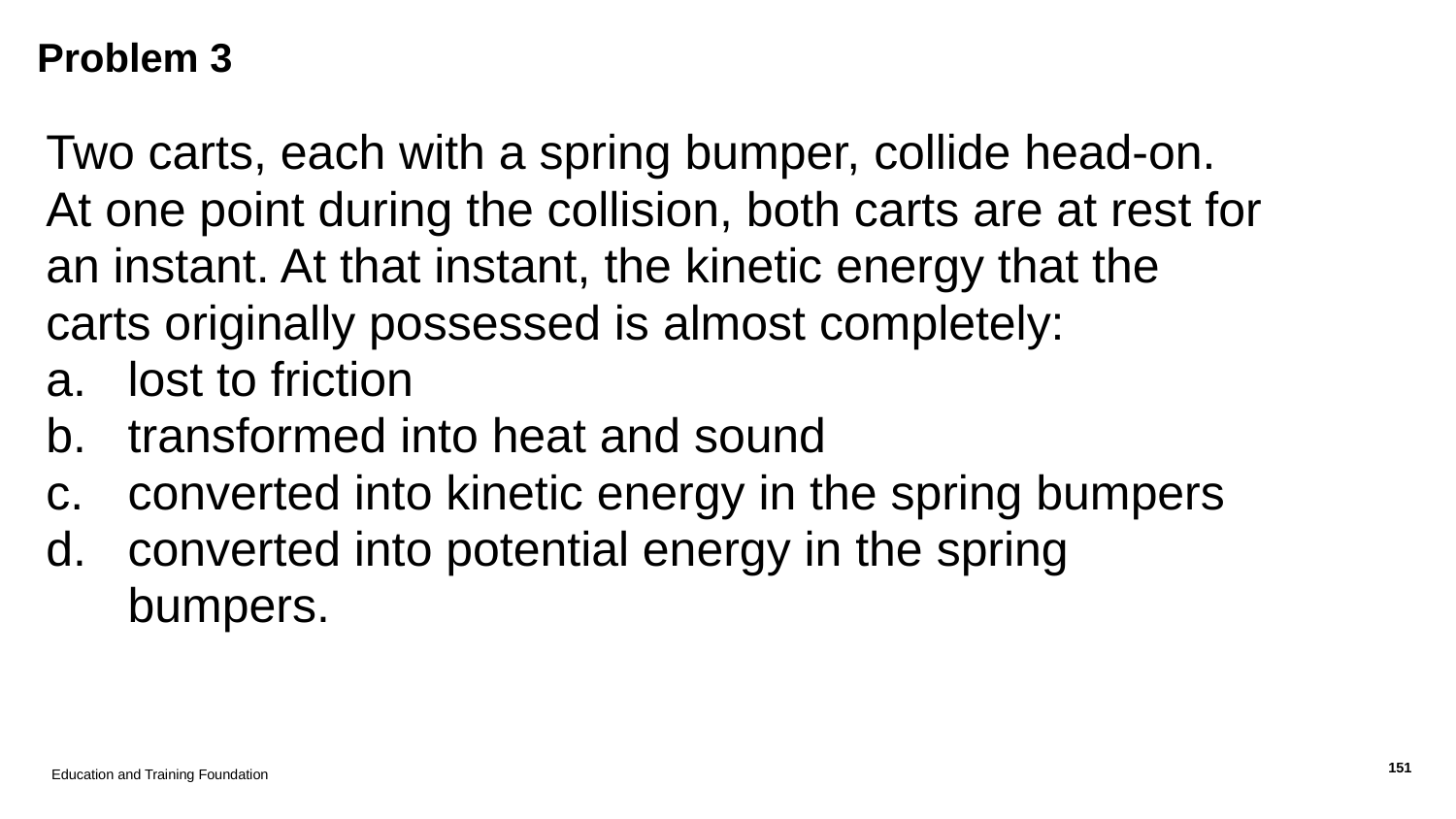

# Problem 3
Two carts, each with a spring bumper, collide head-on. At one point during the collision, both carts are at rest for an instant. At that instant, the kinetic energy that the carts originally possessed is almost completely:
lost to friction
transformed into heat and sound
converted into kinetic energy in the spring bumpers
converted into potential energy in the spring bumpers.
Education and Training Foundation
151